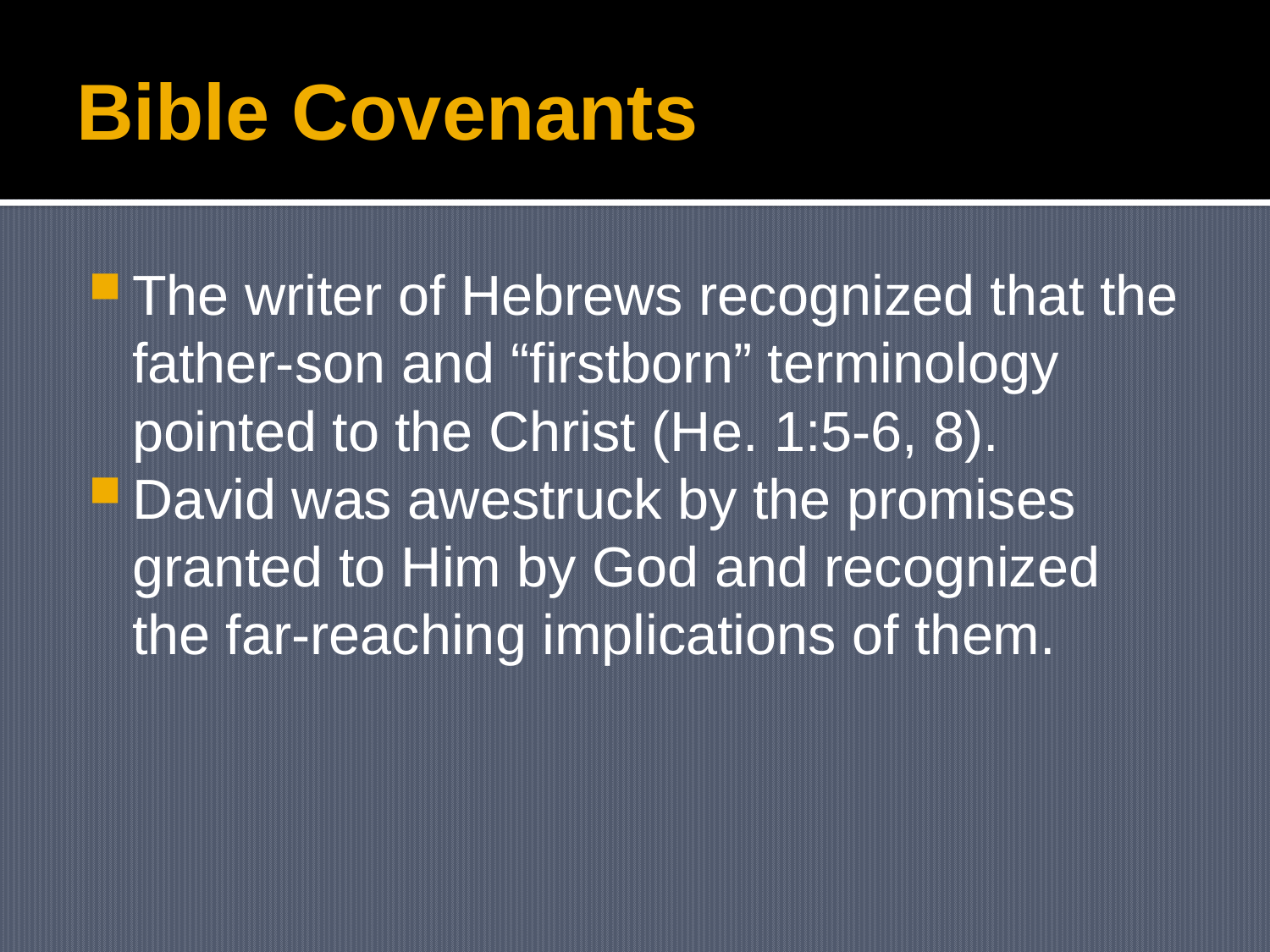

# Bible Covenants
The writer of Hebrews recognized that the father-son and “firstborn” terminology pointed to the Christ (He. 1:5-6, 8).
David was awestruck by the promises granted to Him by God and recognized the far-reaching implications of them.